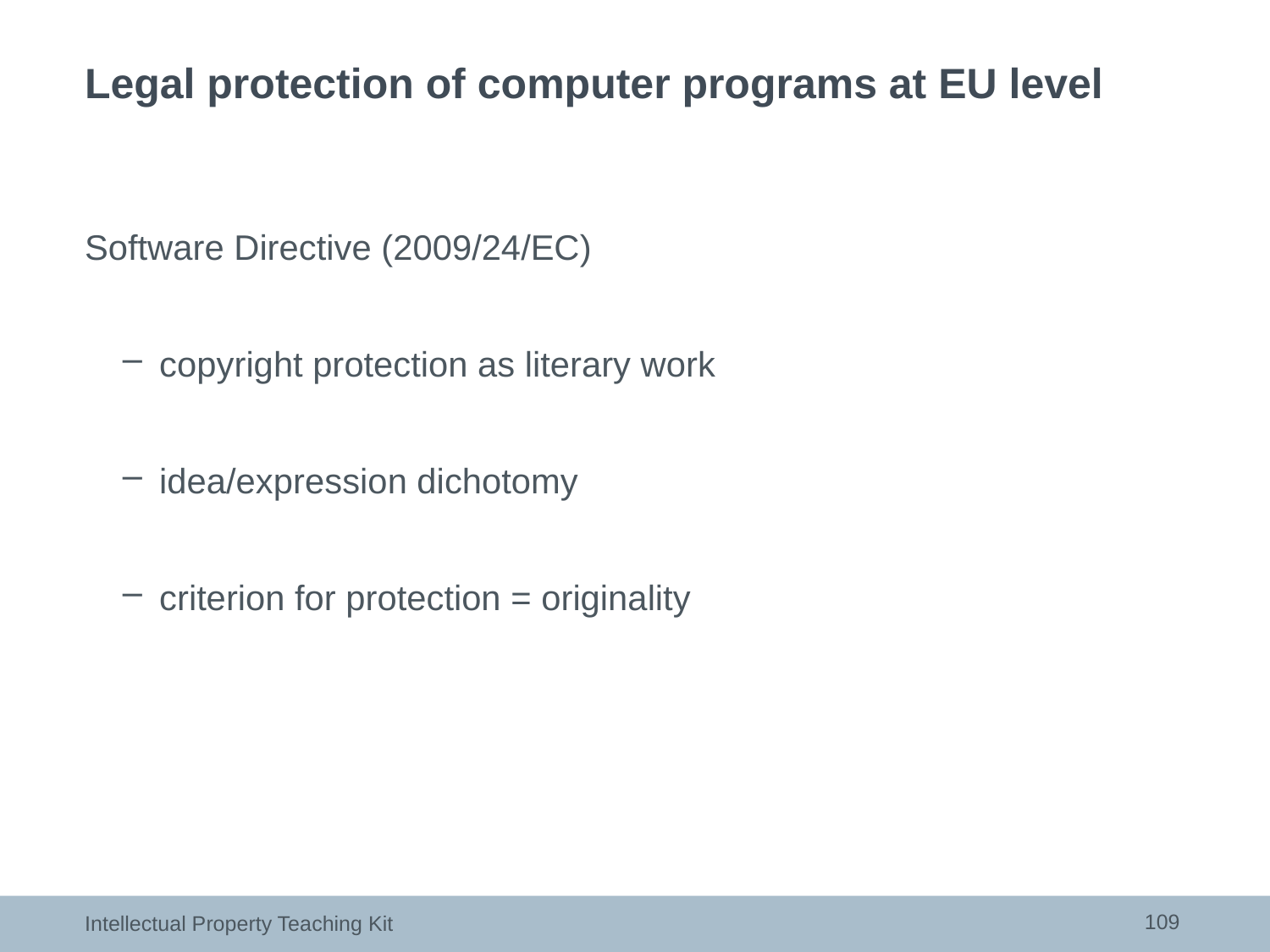

# Legal protection of computer programs at EU level
Software Directive (2009/24/EC)

copyright protection as literary work

idea/expression dichotomy

criterion for protection = originality
109
Intellectual Property Teaching Kit